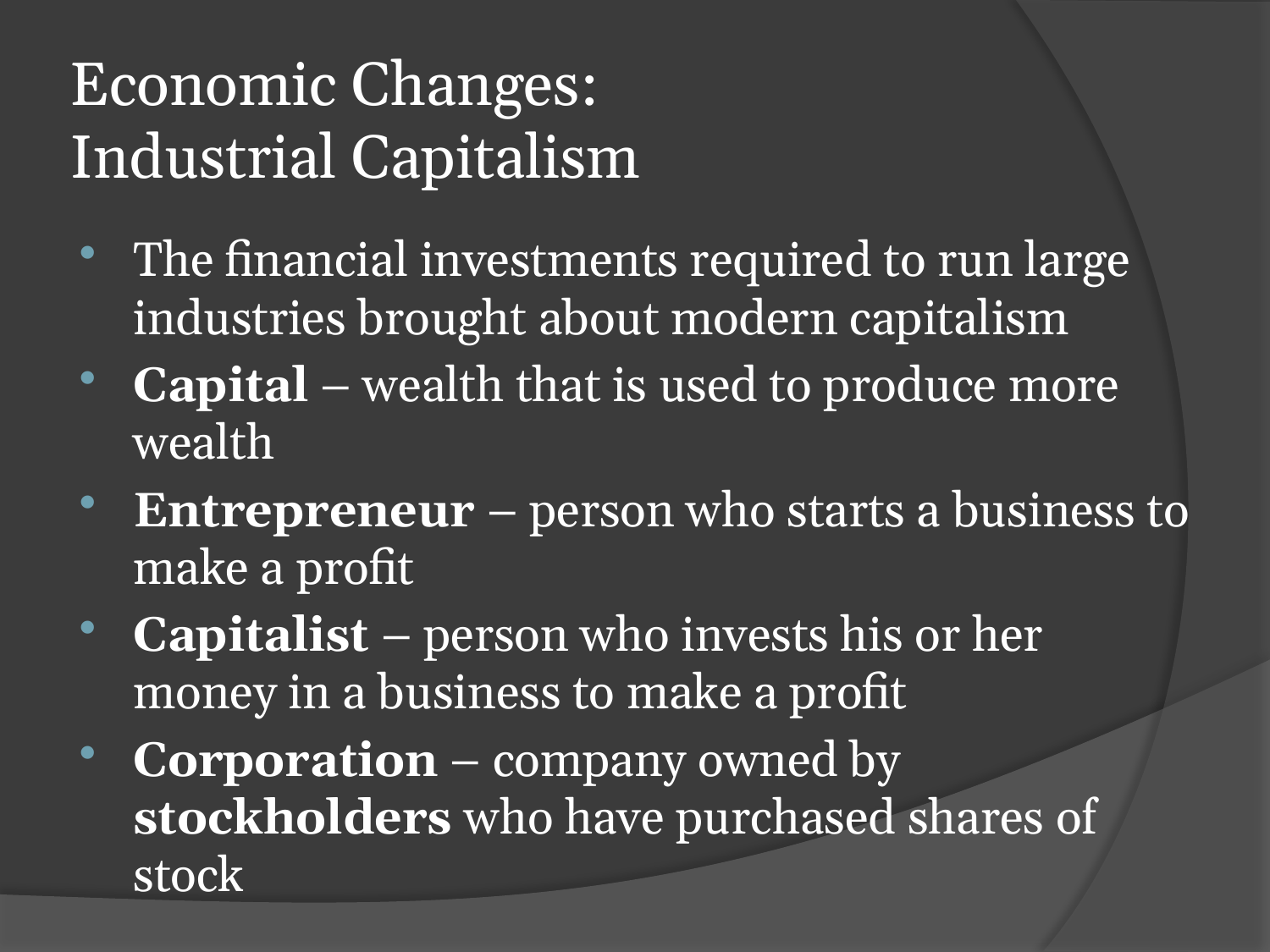

# Economic Changes: Industrial Capitalism
The financial investments required to run large industries brought about modern capitalism
Capital – wealth that is used to produce more wealth
Entrepreneur – person who starts a business to make a profit
Capitalist – person who invests his or her money in a business to make a profit
Corporation – company owned by stockholders who have purchased shares of stock